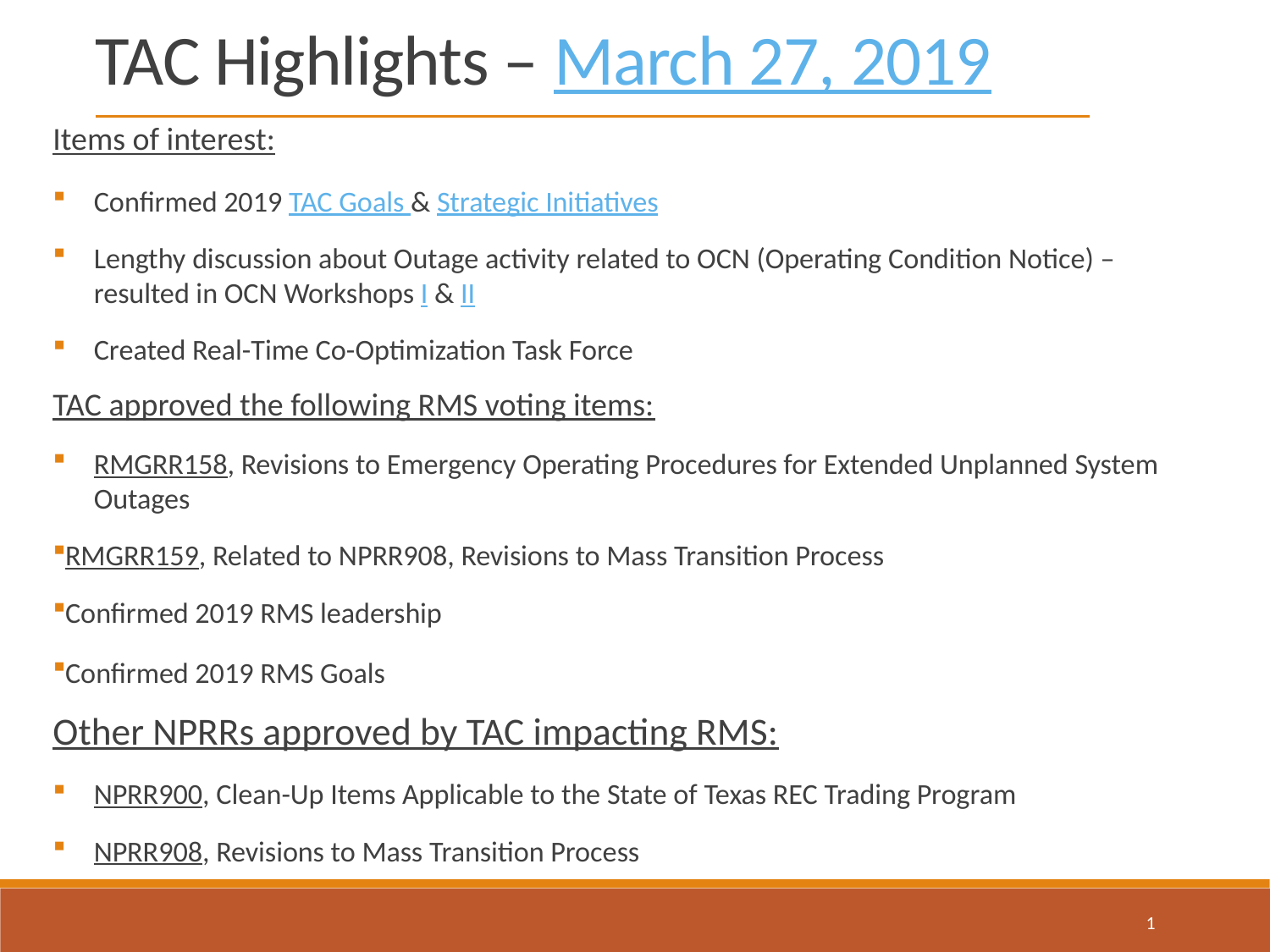

TAC Highlights – March 27, 2019
Items of interest:
Confirmed 2019 TAC Goals & Strategic Initiatives
Lengthy discussion about Outage activity related to OCN (Operating Condition Notice) – resulted in OCN Workshops I & II
Created Real-Time Co-Optimization Task Force
TAC approved the following RMS voting items:
RMGRR158, Revisions to Emergency Operating Procedures for Extended Unplanned System Outages
RMGRR159, Related to NPRR908, Revisions to Mass Transition Process
Confirmed 2019 RMS leadership
Confirmed 2019 RMS Goals
Other NPRRs approved by TAC impacting RMS:
NPRR900, Clean-Up Items Applicable to the State of Texas REC Trading Program
NPRR908, Revisions to Mass Transition Process

1